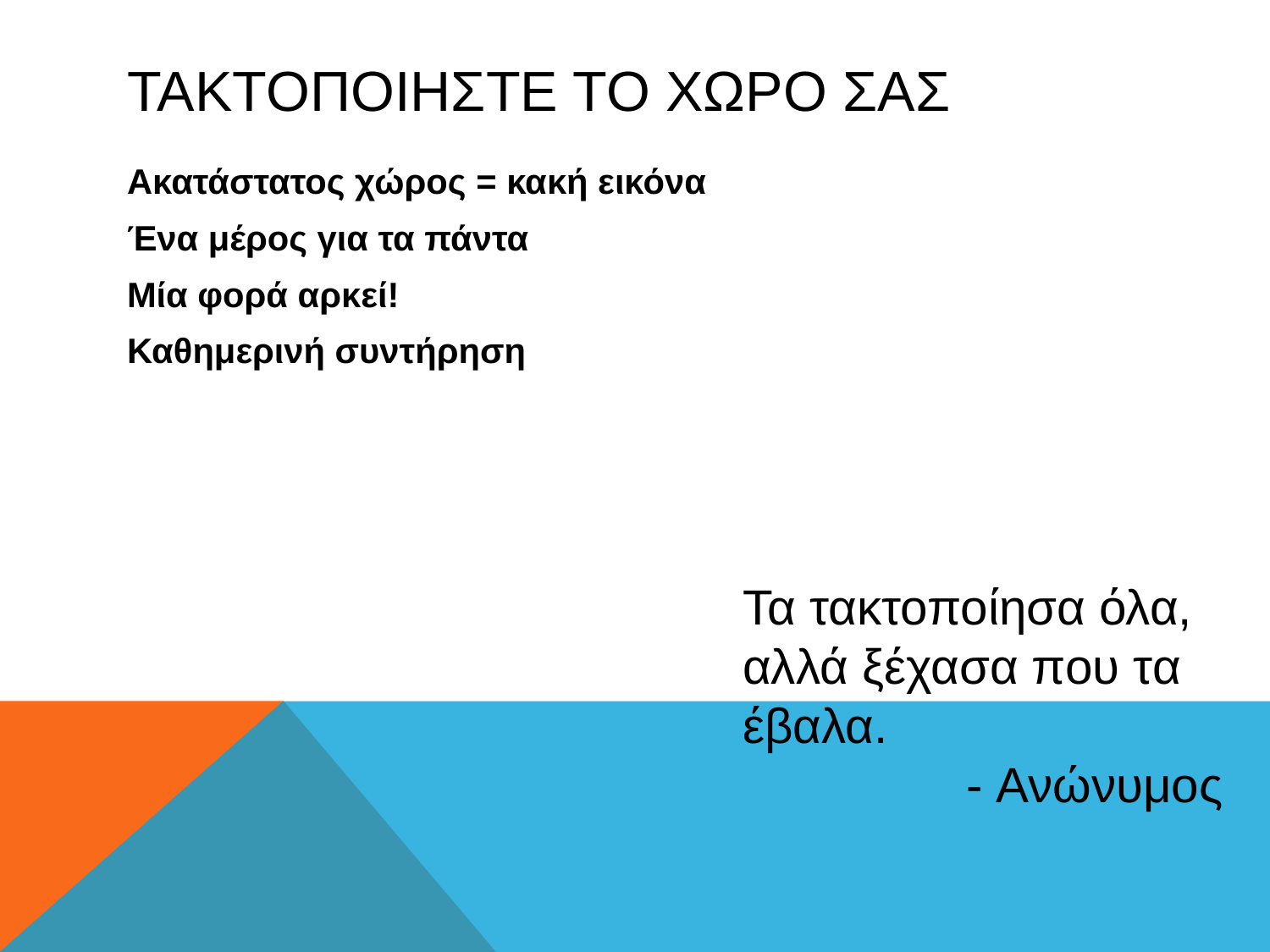

# Τακτοποιηστε το χωρο σας
Ακατάστατος χώρος = κακή εικόνα
Ένα μέρος για τα πάντα
Μία φορά αρκεί!
Καθημερινή συντήρηση

Τα τακτοποίησα όλα, αλλά ξέχασα που τα έβαλα.
	       - Ανώνυμος